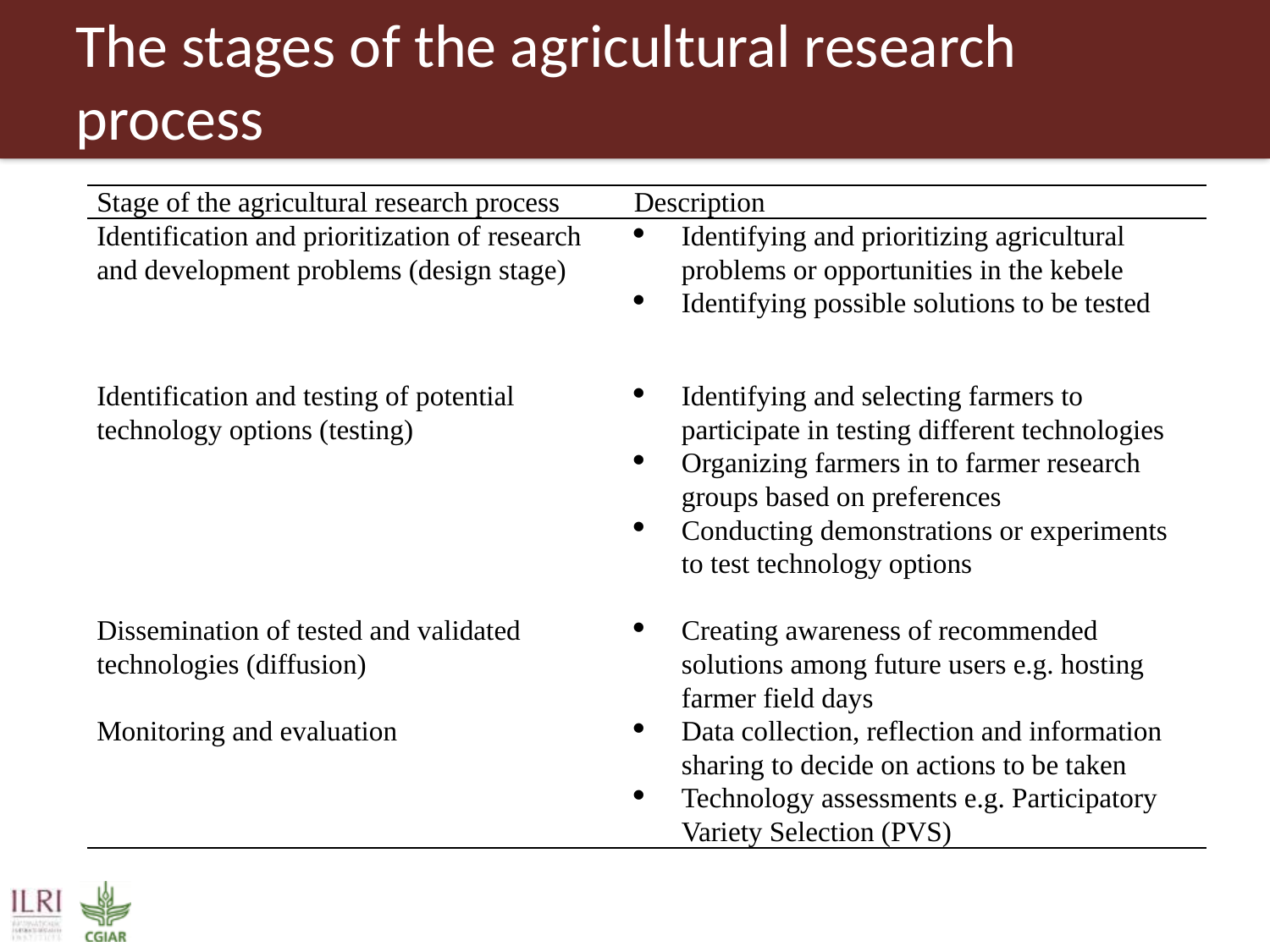

# The stages of the agricultural research process
| Stage of the agricultural research process | Description |
| --- | --- |
| Identification and prioritization of research and development problems (design stage) | Identifying and prioritizing agricultural problems or opportunities in the kebele Identifying possible solutions to be tested |
| Identification and testing of potential technology options (testing) | Identifying and selecting farmers to participate in testing different technologies Organizing farmers in to farmer research groups based on preferences Conducting demonstrations or experiments to test technology options |
|  |  |
| Dissemination of tested and validated technologies (diffusion) | Creating awareness of recommended solutions among future users e.g. hosting farmer field days |
| Monitoring and evaluation | Data collection, reflection and information sharing to decide on actions to be taken Technology assessments e.g. Participatory Variety Selection (PVS) |